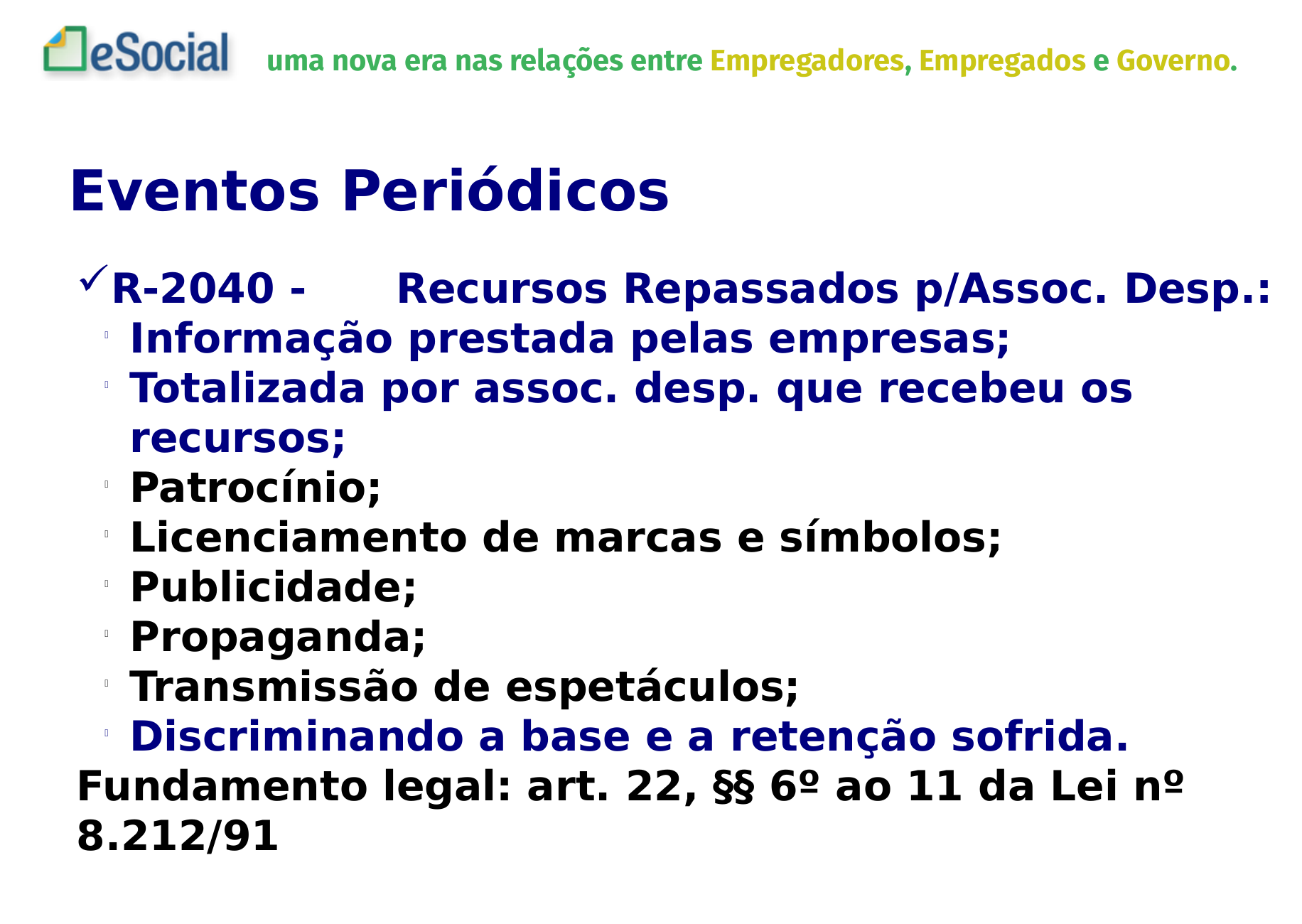

Eventos Periódicos
R-2040 -	Recursos Repassados p/Assoc. Desp.:
Informação prestada pelas empresas;
Totalizada por assoc. desp. que recebeu os recursos;
Patrocínio;
Licenciamento de marcas e símbolos;
Publicidade;
Propaganda;
Transmissão de espetáculos;
Discriminando a base e a retenção sofrida.
Fundamento legal: art. 22, §§ 6º ao 11 da Lei nº 8.212/91